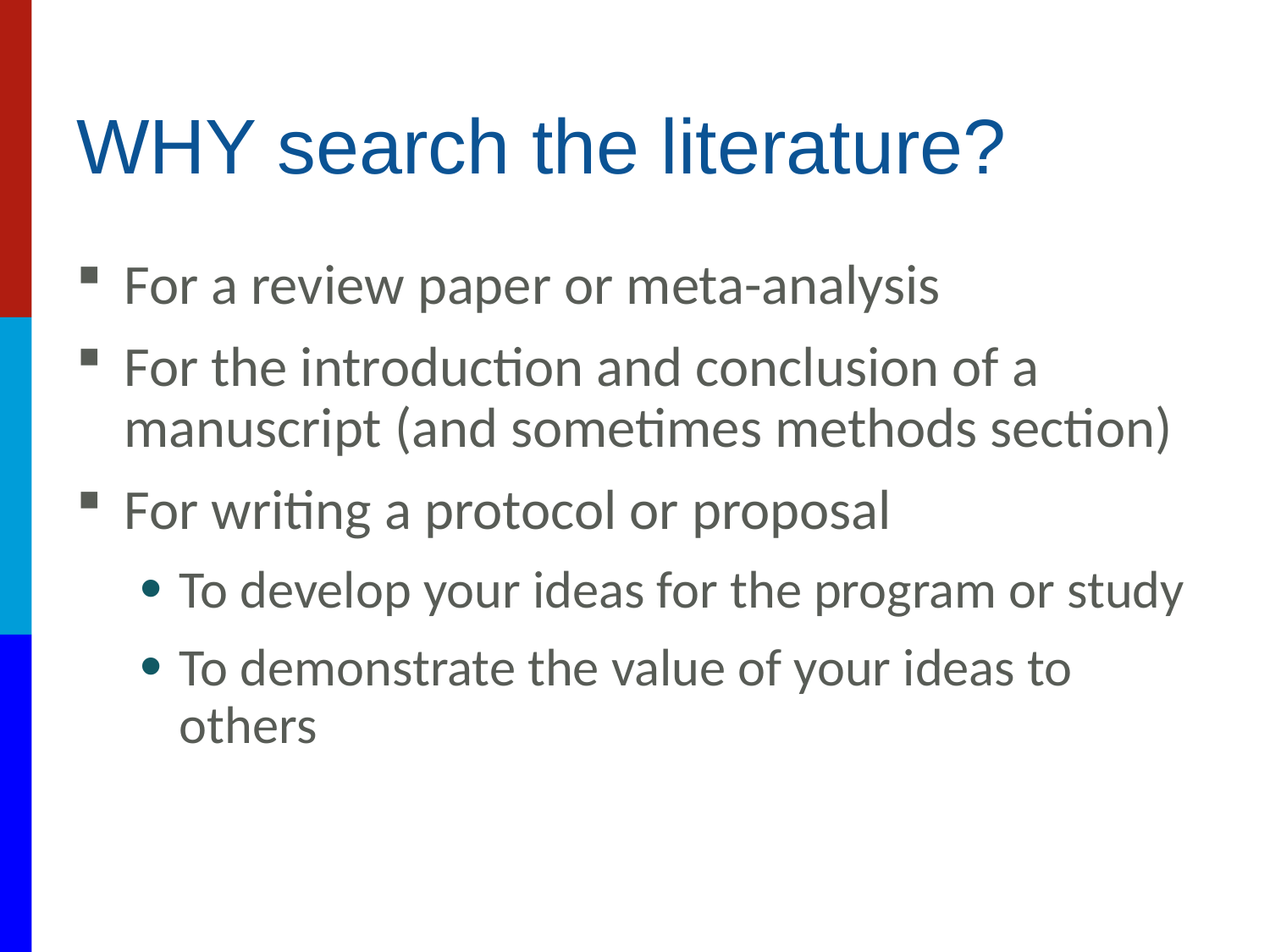

# WHY search the literature?
For a review paper or meta-analysis
For the introduction and conclusion of a manuscript (and sometimes methods section)
For writing a protocol or proposal
To develop your ideas for the program or study
To demonstrate the value of your ideas to others